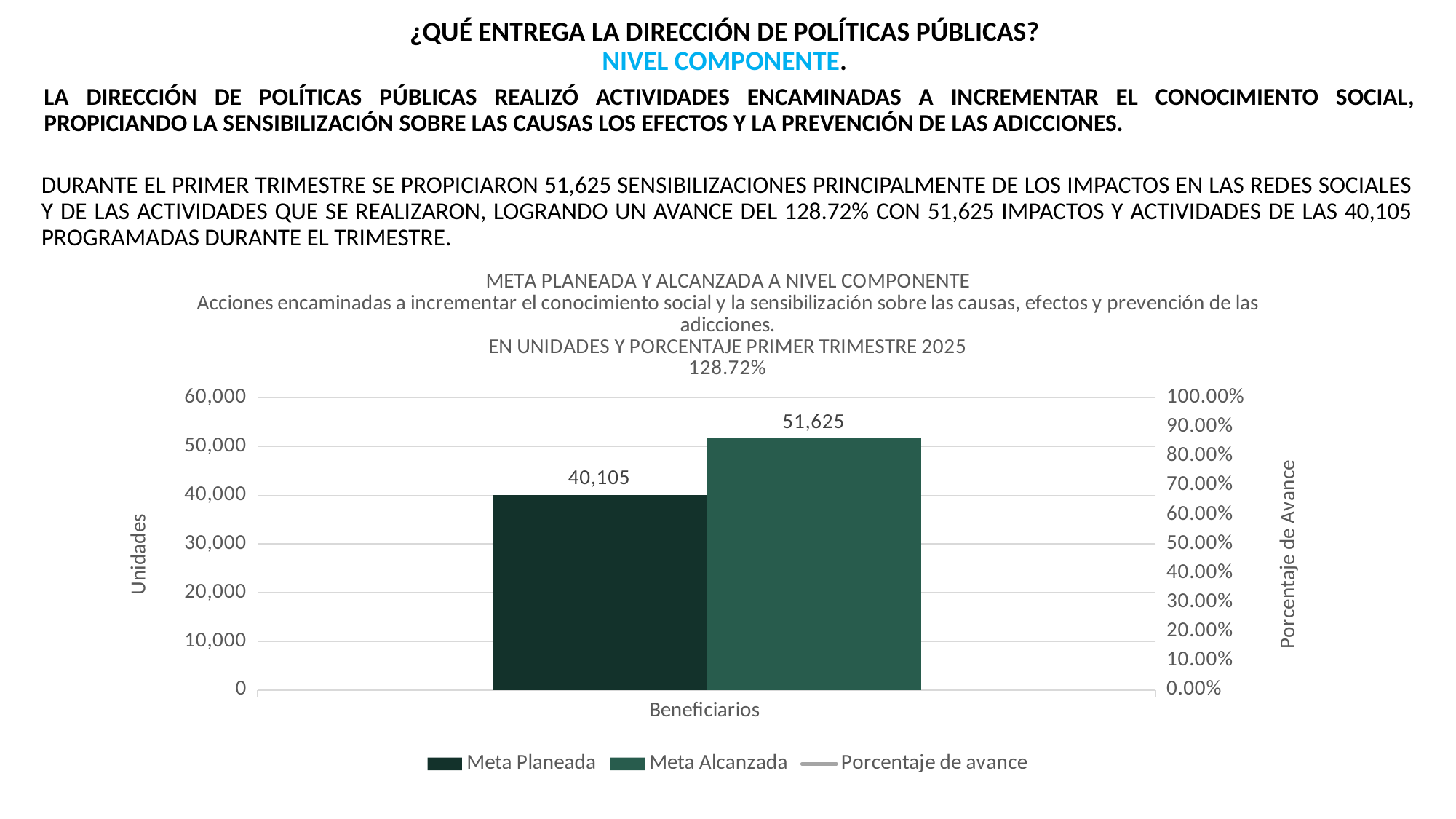

¿QUÉ ENTREGA LA DIRECCIÓN DE POLÍTICAS PÚBLICAS?  NIVEL COMPONENTE.
LA DIRECCIÓN DE POLÍTICAS PÚBLICAS REALIZÓ ACTIVIDADES ENCAMINADAS A INCREMENTAR EL CONOCIMIENTO SOCIAL, PROPICIANDO LA SENSIBILIZACIÓN SOBRE LAS CAUSAS LOS EFECTOS Y LA PREVENCIÓN DE LAS ADICCIONES.
DURANTE EL PRIMER TRIMESTRE SE PROPICIARON 51,625 SENSIBILIZACIONES PRINCIPALMENTE DE LOS IMPACTOS EN LAS REDES SOCIALES Y DE LAS ACTIVIDADES QUE SE REALIZARON, LOGRANDO UN AVANCE DEL 128.72% CON 51,625 IMPACTOS Y ACTIVIDADES DE LAS 40,105 PROGRAMADAS DURANTE EL TRIMESTRE.

### Chart: META PLANEADA Y ALCANZADA A NIVEL COMPONENTE
Acciones encaminadas a incrementar el conocimiento social y la sensibilización sobre las causas, efectos y prevención de las adicciones.
EN UNIDADES Y PORCENTAJE PRIMER TRIMESTRE 2025

128.72%

| Category | Meta Planeada | Meta Alcanzada |  |
|---|---|---|---|
| Beneficiarios  | 40105.0 | 51625.0 | 1.287245979304326 |